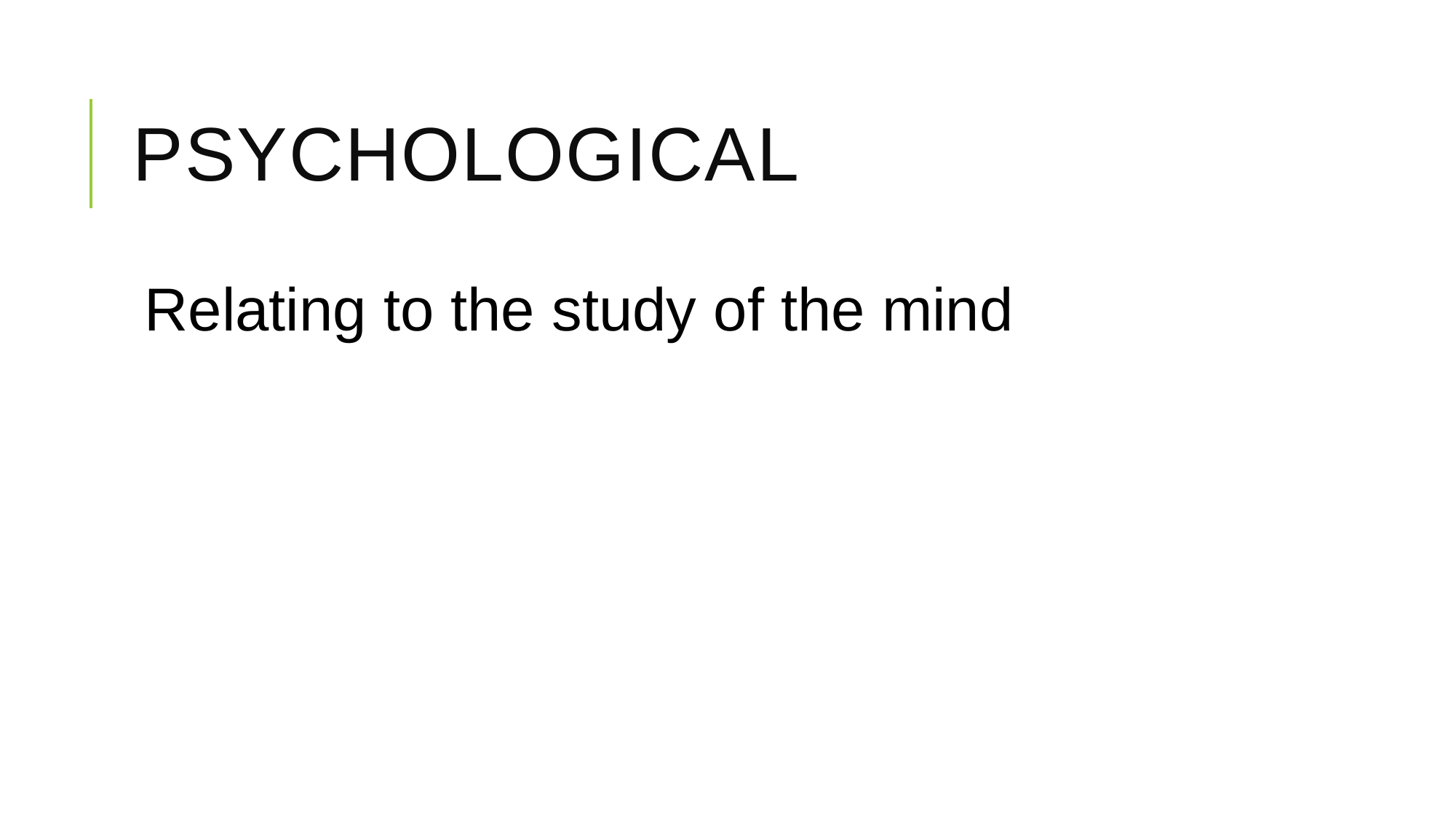

# psychological
Relating to the study of the mind